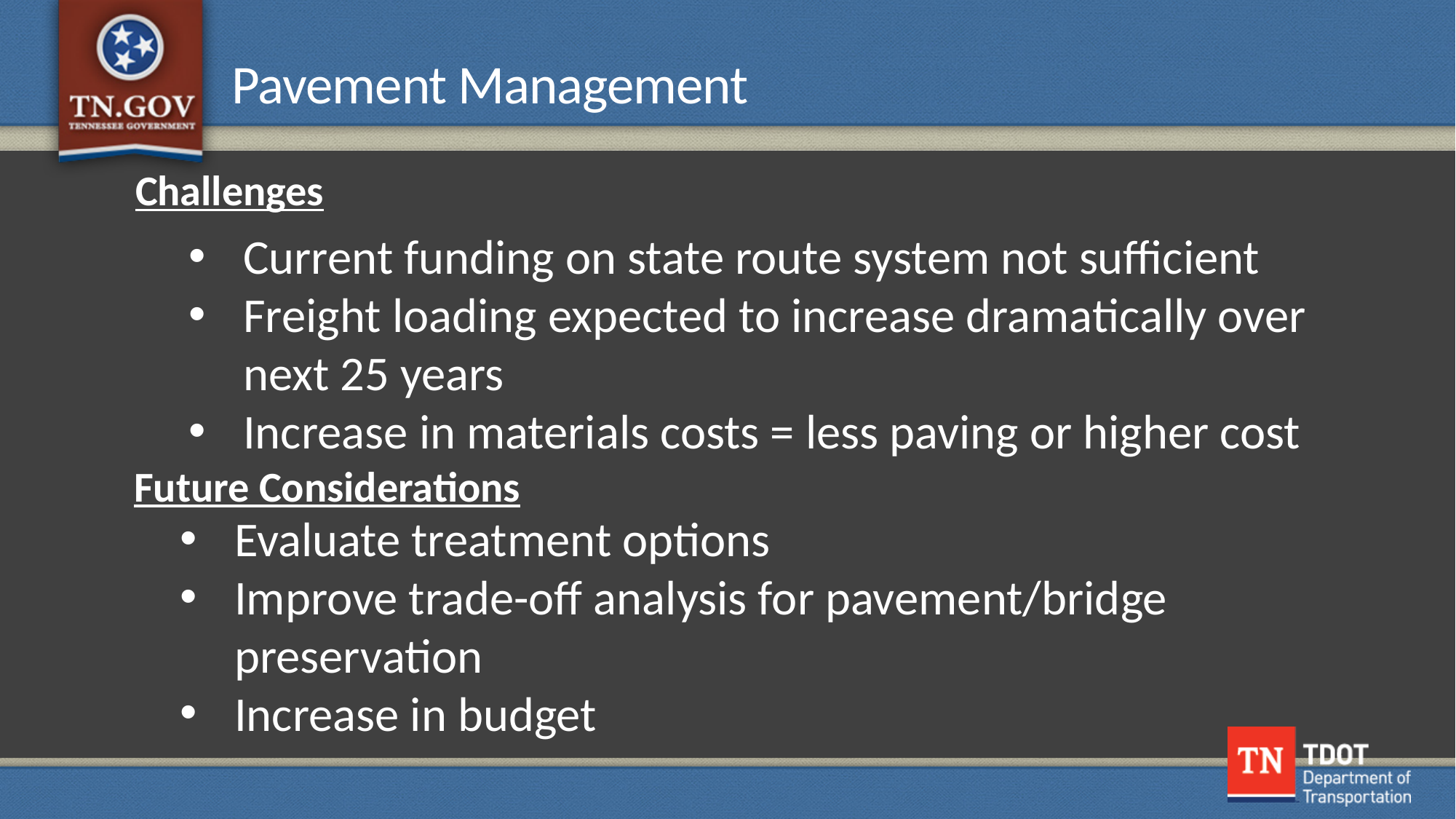

Pavement Management
Challenges
Current funding on state route system not sufficient
Freight loading expected to increase dramatically over next 25 years
Increase in materials costs = less paving or higher cost
Future Considerations
Evaluate treatment options
Improve trade-off analysis for pavement/bridge preservation
Increase in budget